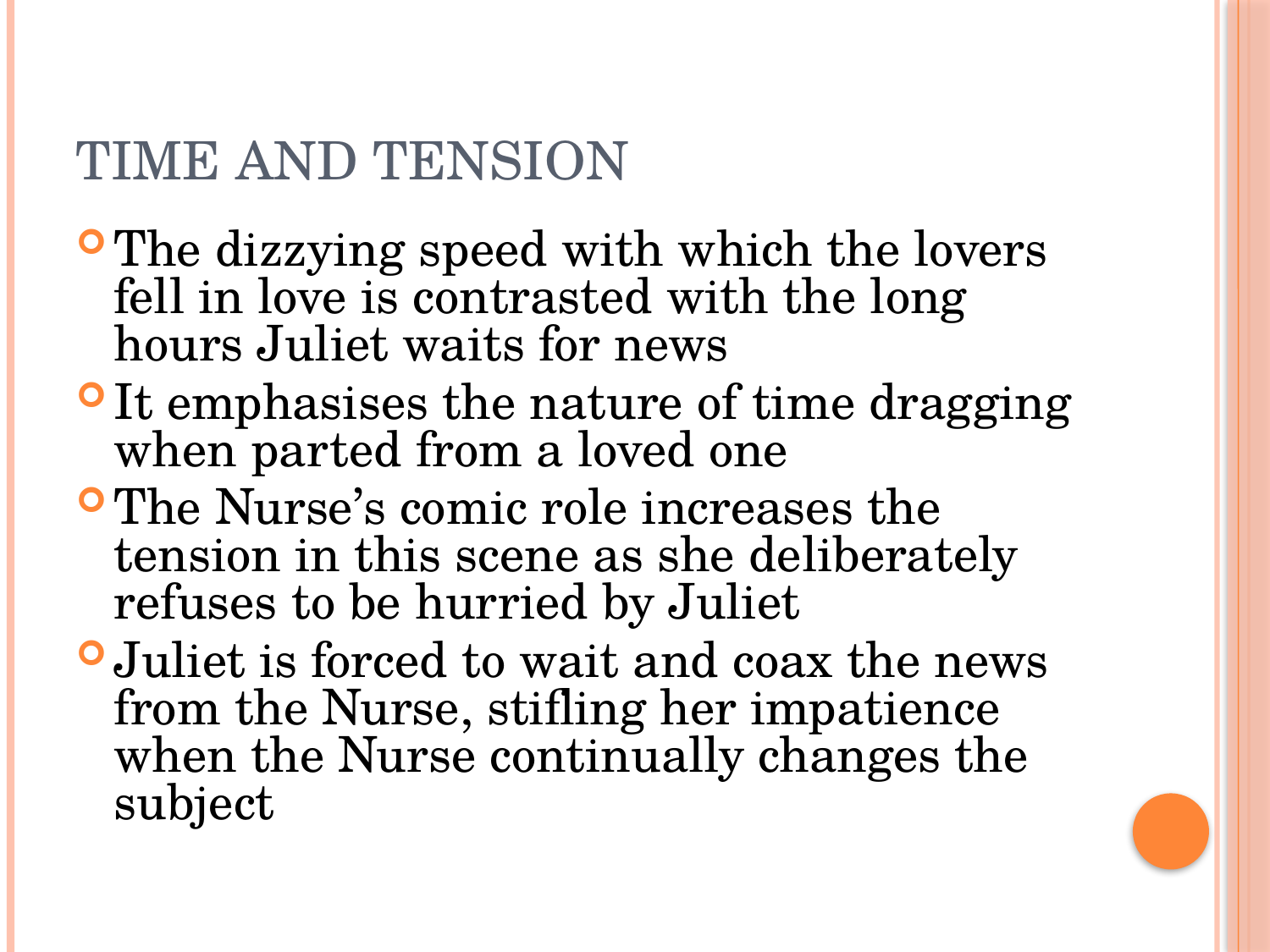

# Time and Tension
The dizzying speed with which the lovers fell in love is contrasted with the long hours Juliet waits for news
It emphasises the nature of time dragging when parted from a loved one
The Nurse’s comic role increases the tension in this scene as she deliberately refuses to be hurried by Juliet
Juliet is forced to wait and coax the news from the Nurse, stifling her impatience when the Nurse continually changes the subject